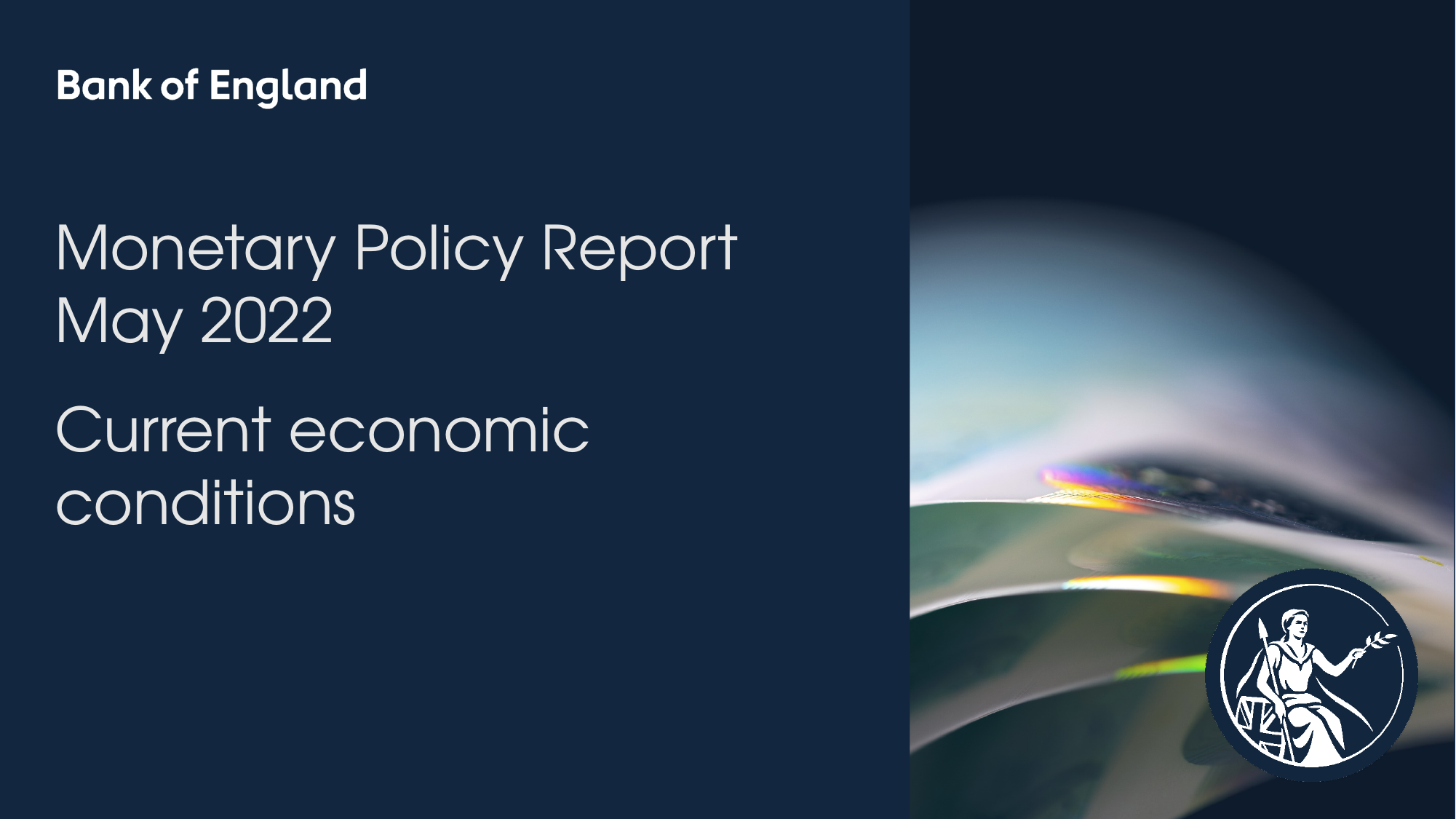

Monetary Policy Report
May 2022
Current economic conditions